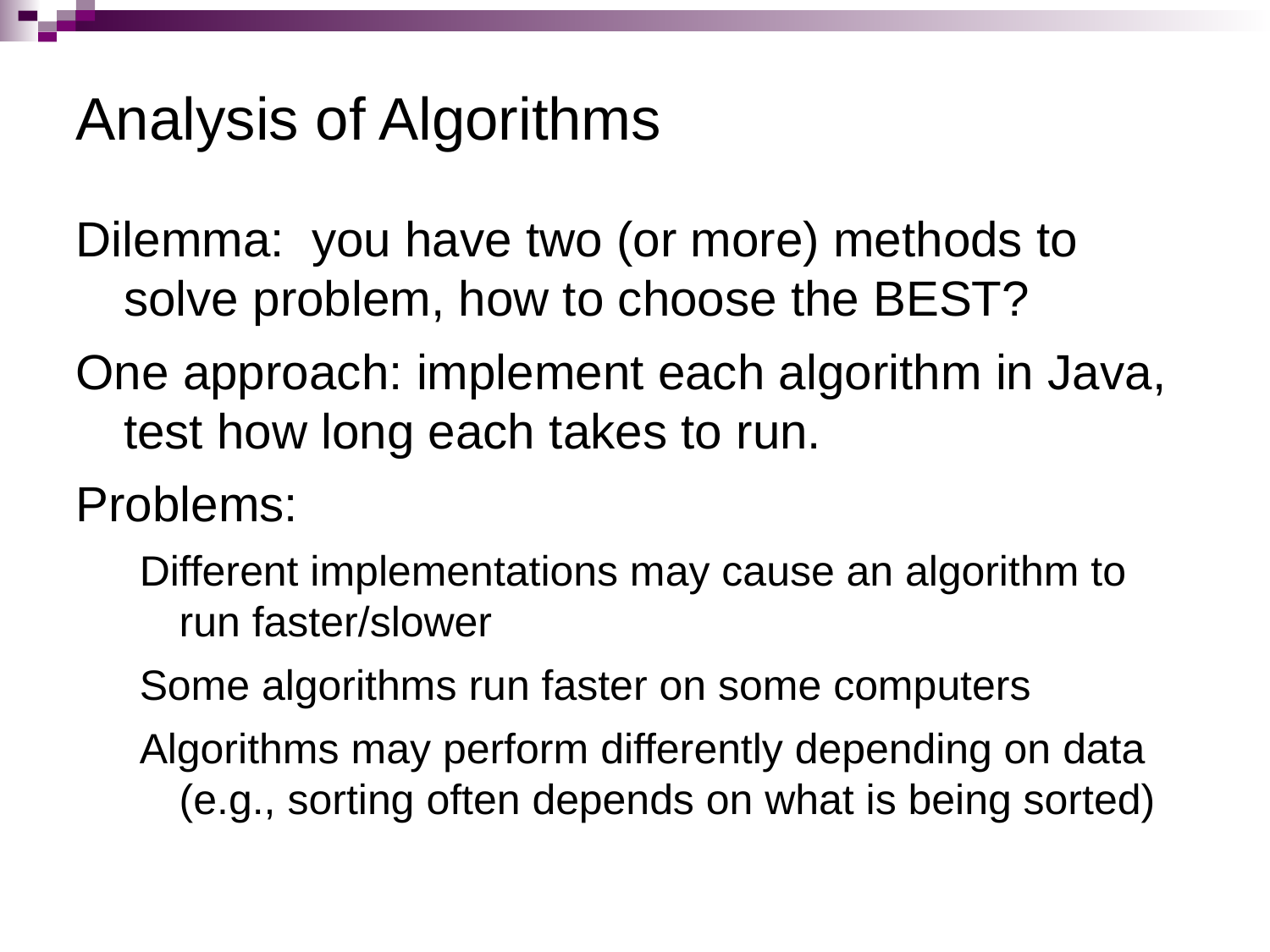

# Analysis of Algorithms
Dilemma:  you have two (or more) methods to solve problem, how to choose the BEST?
One approach: implement each algorithm in Java, test how long each takes to run.
Problems:
Different implementations may cause an algorithm to run faster/slower
Some algorithms run faster on some computers
Algorithms may perform differently depending on data (e.g., sorting often depends on what is being sorted)